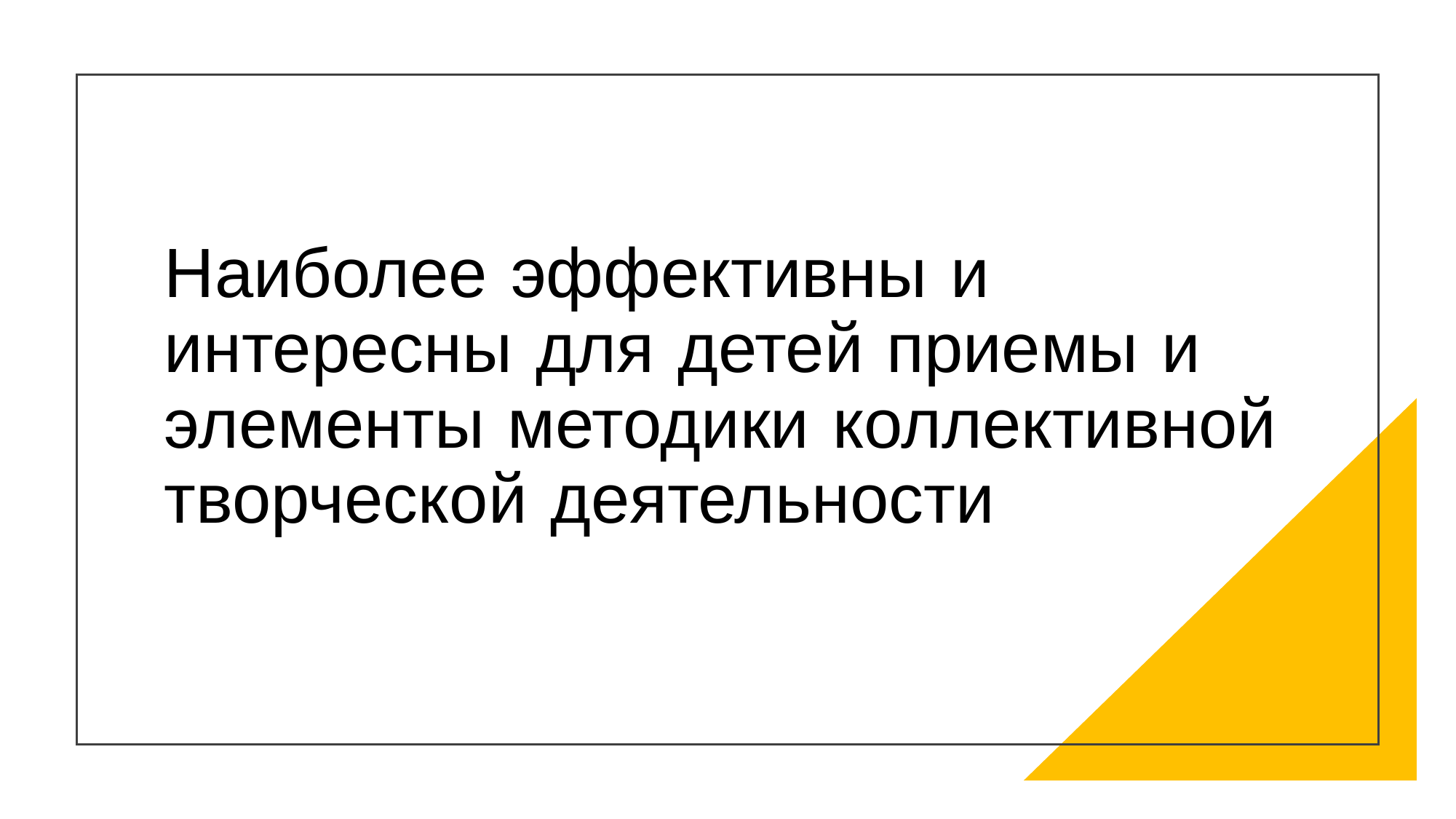

# Наиболее эффективны и интересны для детей приемы и элементы методики коллективной творческой деятельности